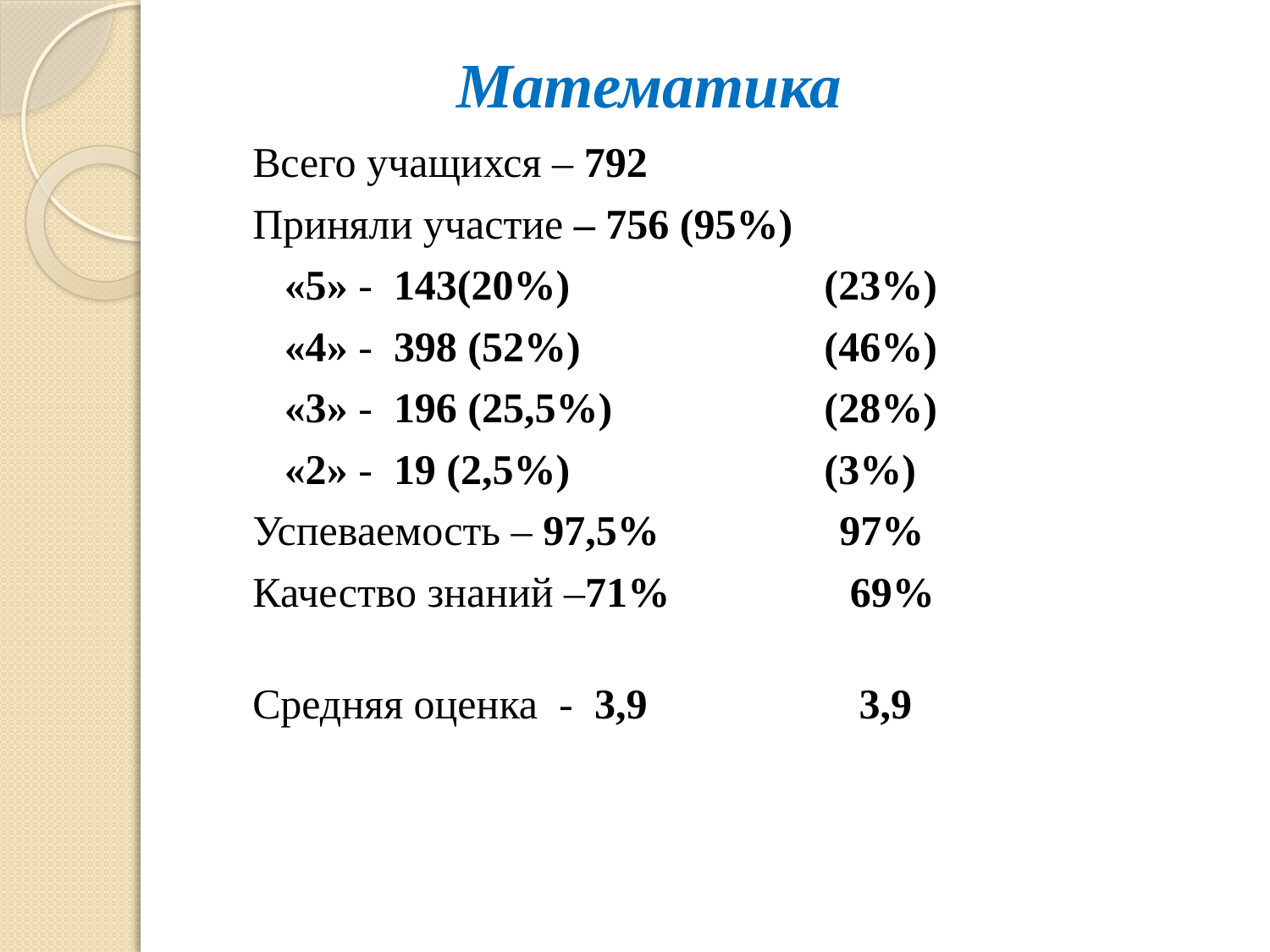

# Математика
Всего учащихся – 792
Приняли участие – 756 (95%)
   «5» -  143(20%)                        (23%)
   «4» -  398 (52%)                       (46%)
   «3» -  196 (25,5%)                    (28%)
   «2» -  19 (2,5%)                        (3%)
Успеваемость – 97,5%                 97%
Качество знаний –71%                 69%
Средняя оценка  -  3,9                    3,9